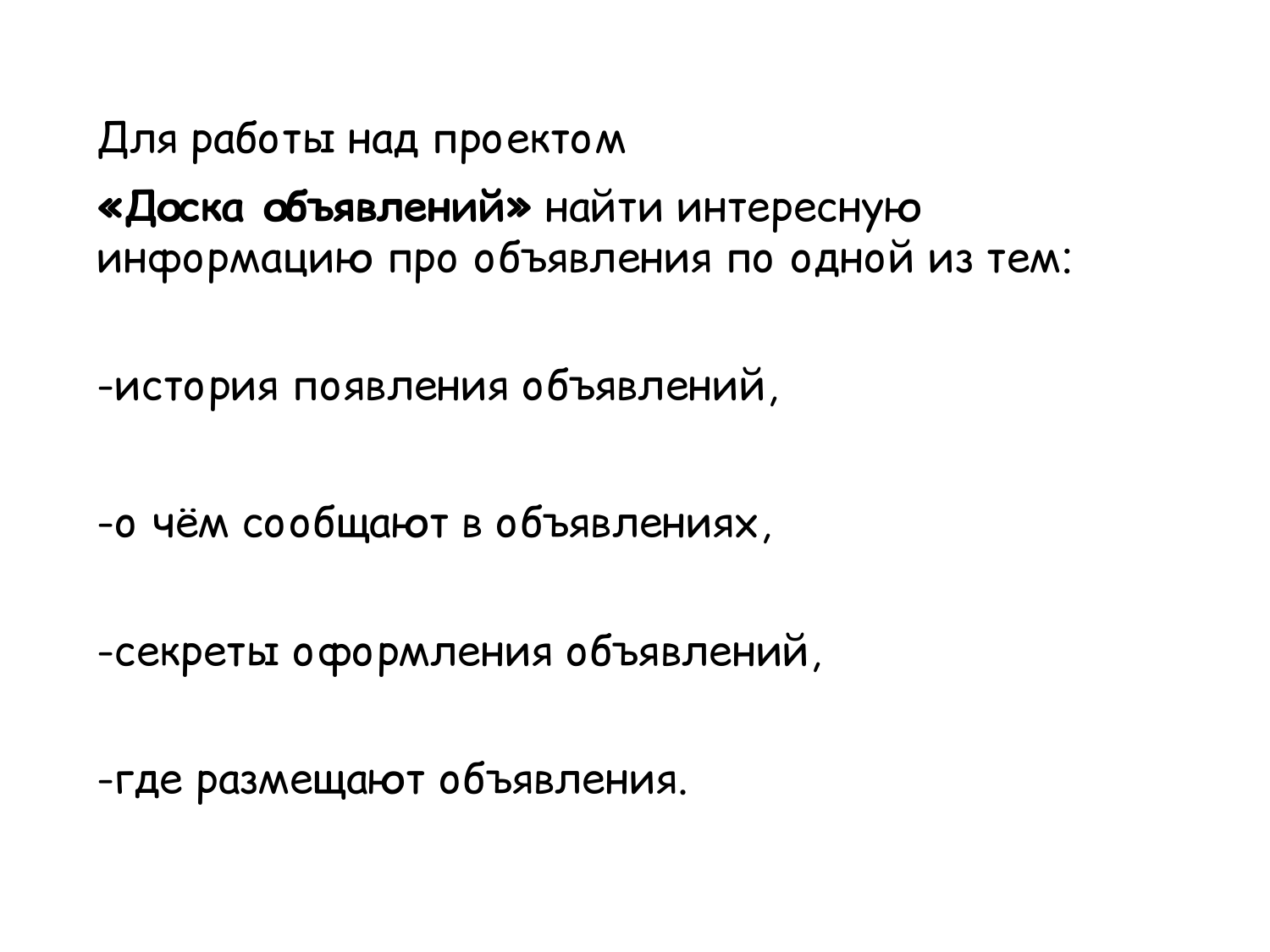

Для работы над проектом
«Доска объявлений» найти интересную информацию про объявления по одной из тем:

-история появления объявлений,

-о чём сообщают в объявлениях,

-секреты оформления объявлений,

-где размещают объявления.